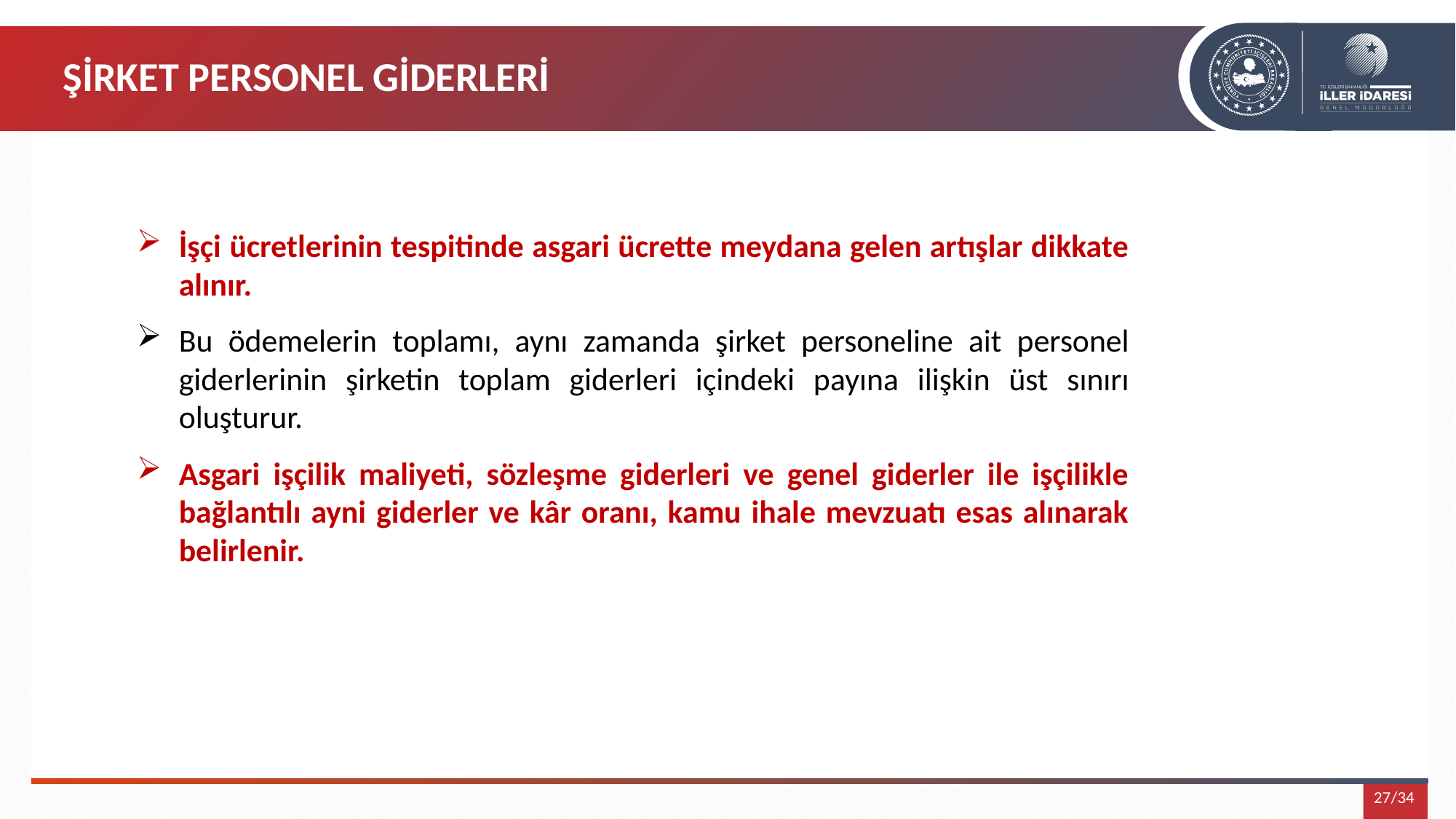

ŞİRKET PERSONEL GİDERLERİ
İşçi ücretlerinin tespitinde asgari ücrette meydana gelen artışlar dikkate alınır.
Bu ödemelerin toplamı, aynı zamanda şirket personeline ait personel giderlerinin şirketin toplam giderleri içindeki payına ilişkin üst sınırı oluşturur.
Asgari işçilik maliyeti, sözleşme giderleri ve genel giderler ile işçilikle bağlantılı ayni giderler ve kâr oranı, kamu ihale mevzuatı esas alınarak belirlenir.